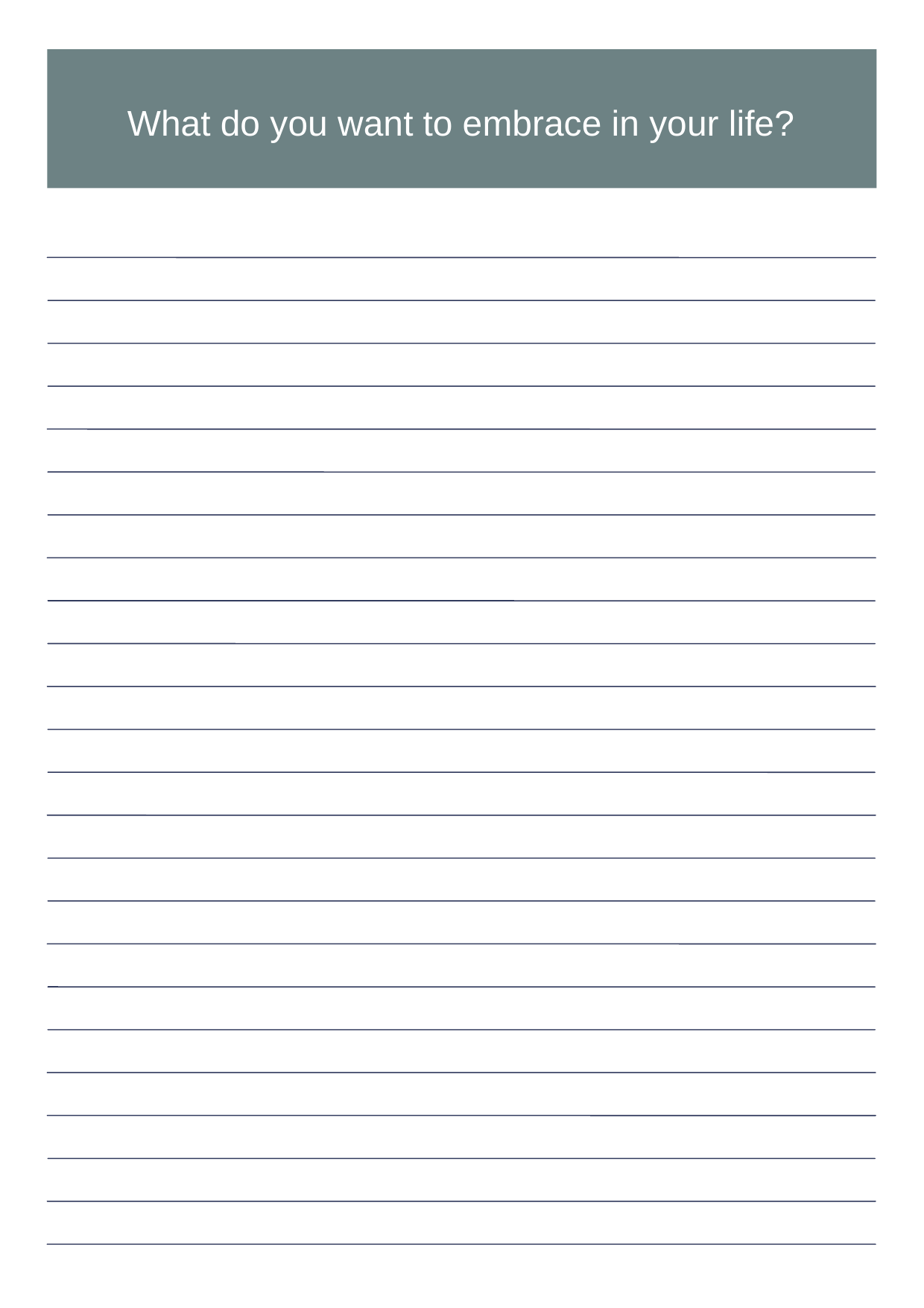

What do you want to embrace in your life?